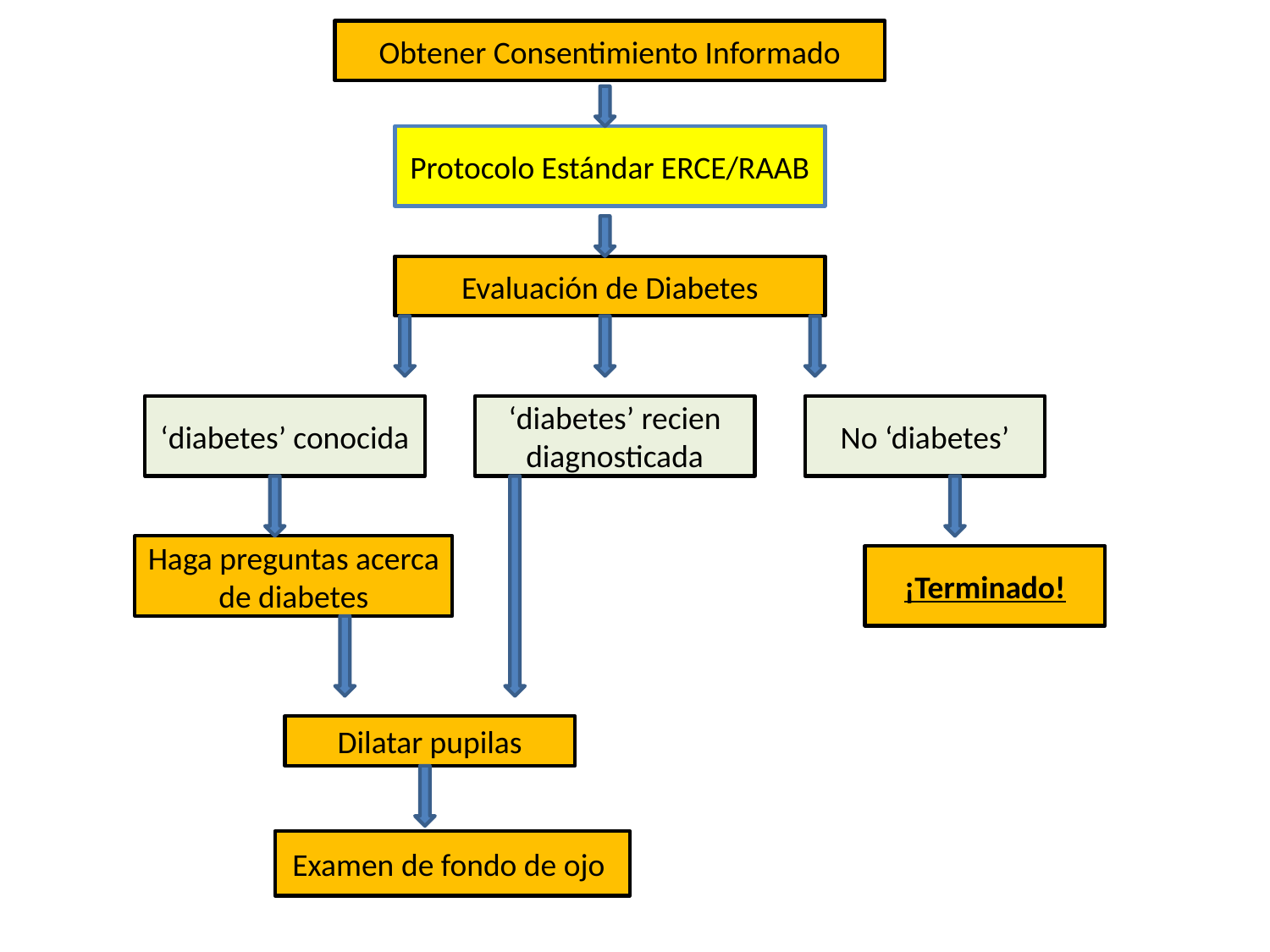

Obtener Consentimiento Informado

Protocolo Estándar ERCE/RAAB

Evaluación de Diabetes

‘diabetes’ conocida
‘diabetes’ recien diagnosticada
No ‘diabetes’

Haga preguntas acerca de diabetes
¡Terminado!

Dilatar pupilas

Examen de fondo de ojo